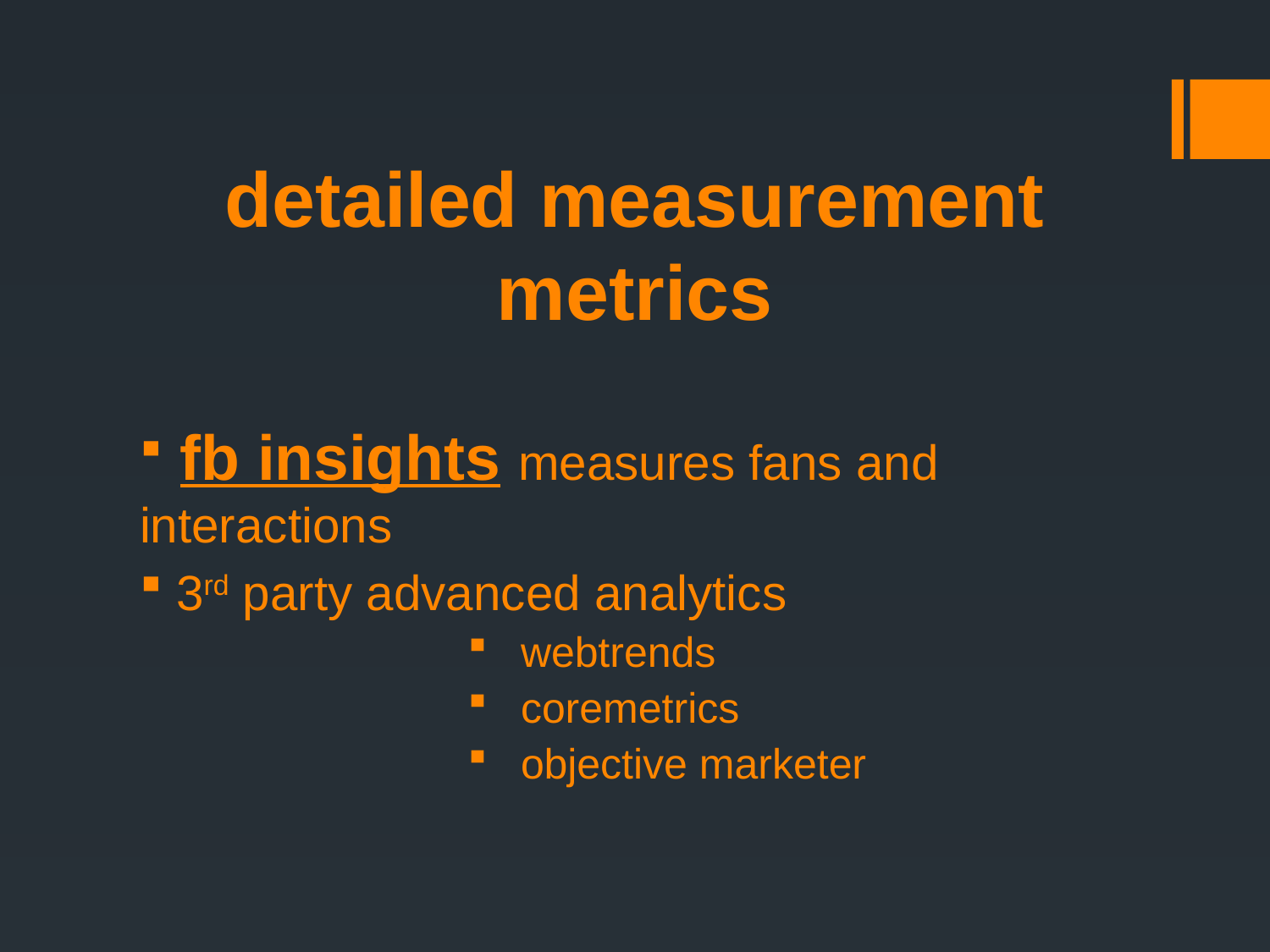

# detailed measurement metrics
 fb insights measures fans and    interactions
 3rd party advanced analytics
webtrends
coremetrics
objective marketer